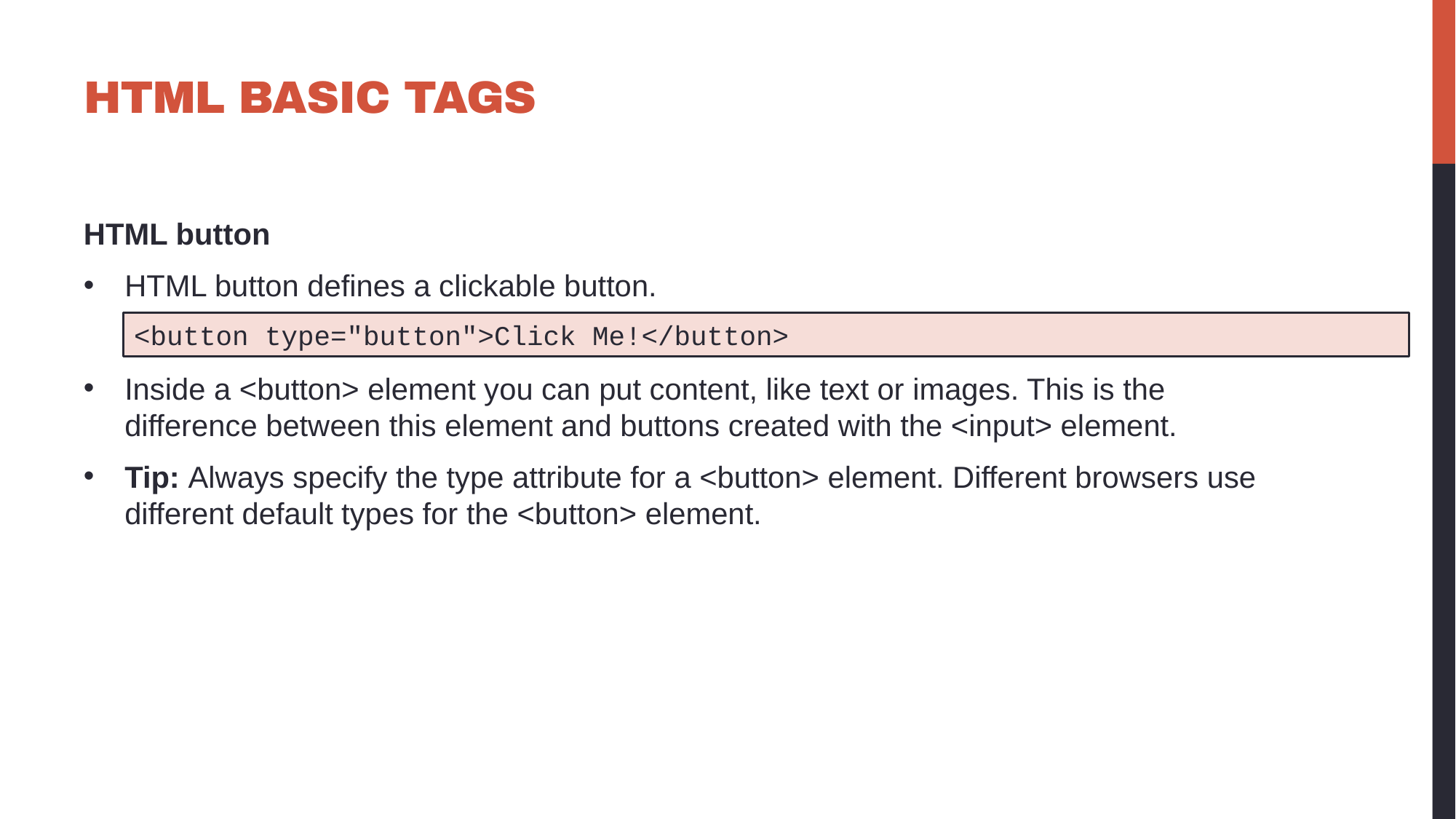

# HTML Basic Tags
HTML button
HTML button defines a clickable button.

Inside a <button> element you can put content, like text or images. This is the difference between this element and buttons created with the <input> element.
Tip: Always specify the type attribute for a <button> element. Different browsers use different default types for the <button> element.

<button type="button">Click Me!</button>